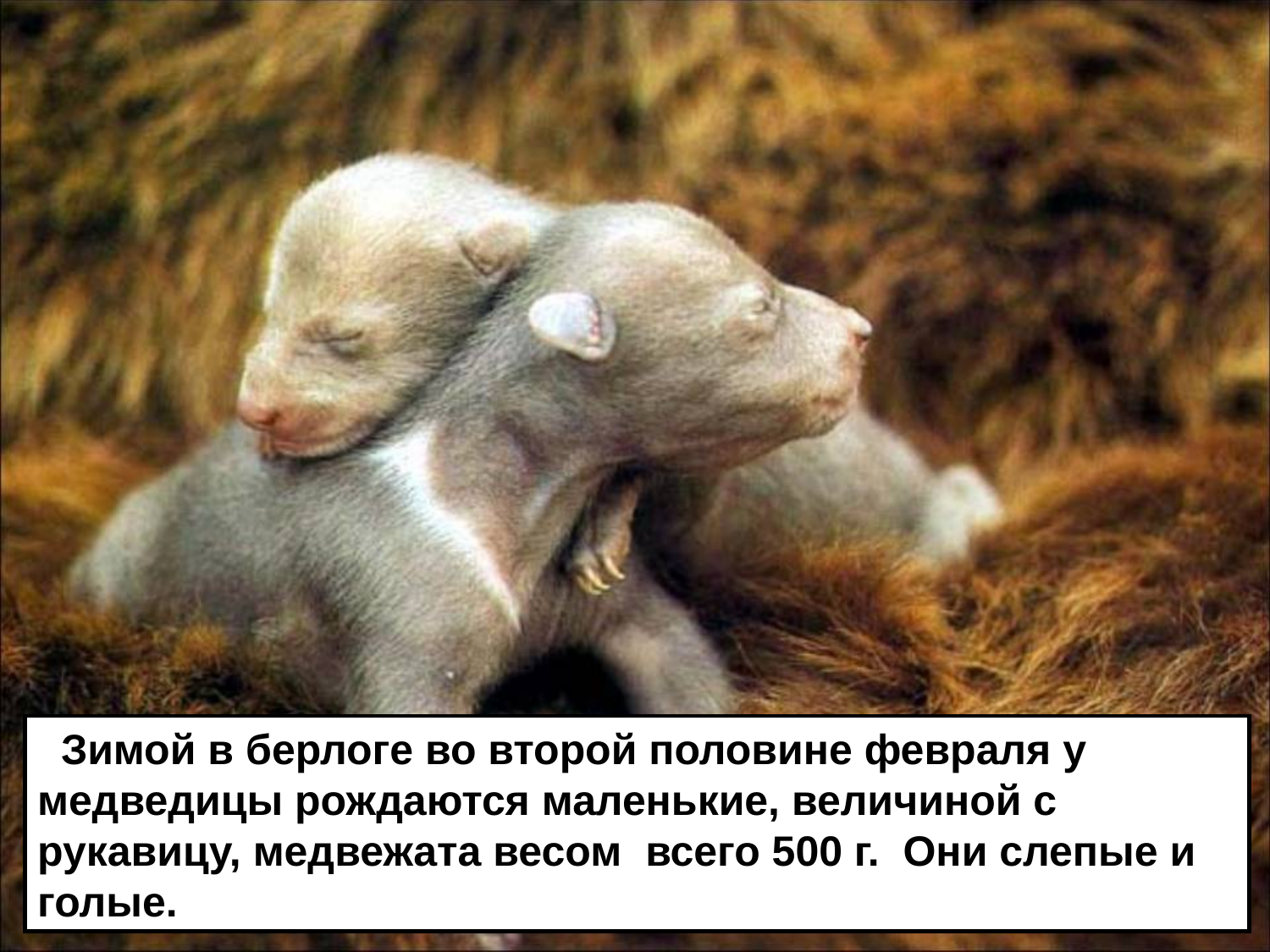

Зимой в берлоге во второй половине февраля у медведицы рождаются маленькие, величиной с рукавицу, медвежата весом  всего 500 г.  Они слепые и голые.